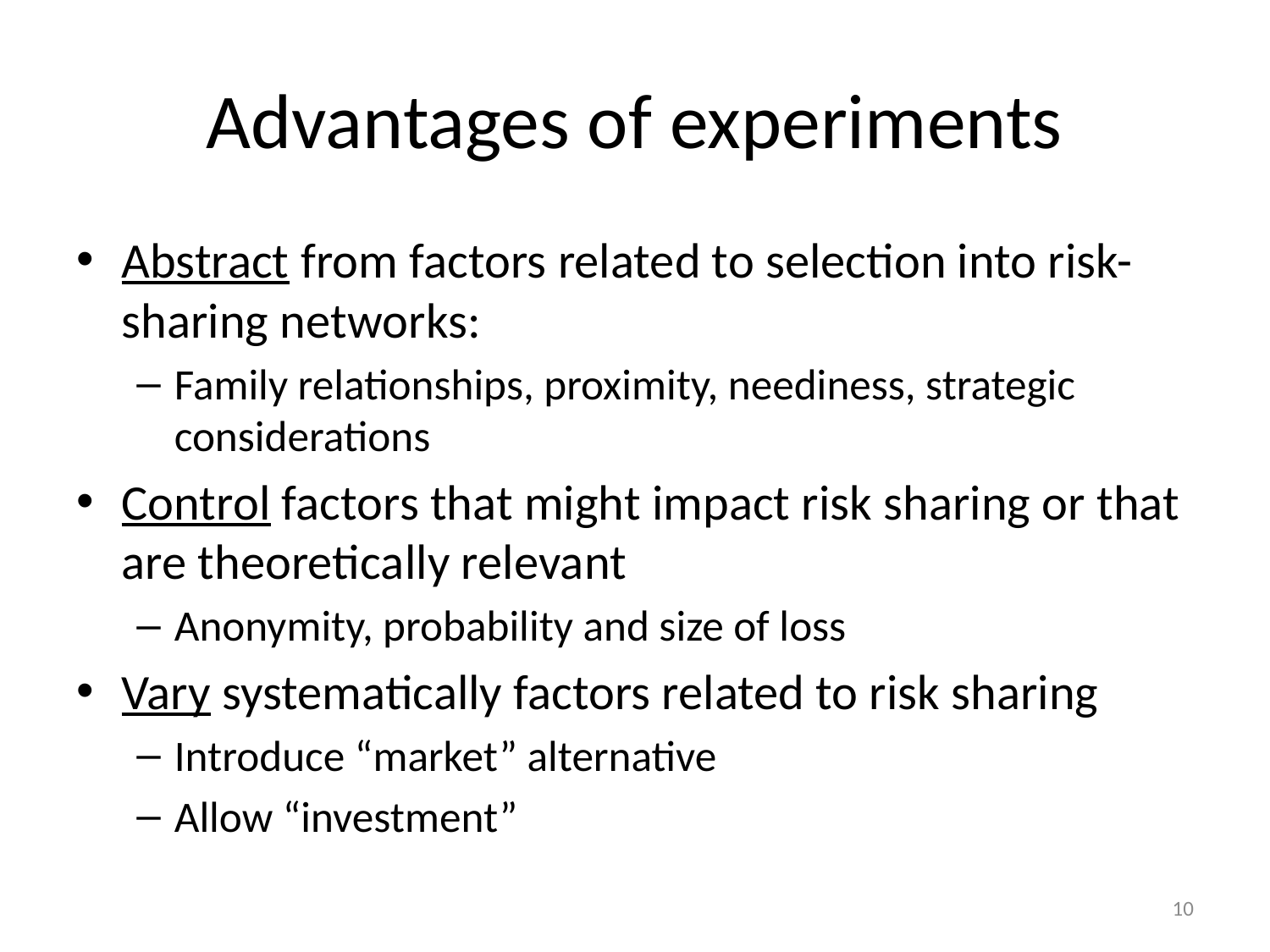

# Advantages of experiments
Abstract from factors related to selection into risk-sharing networks:
Family relationships, proximity, neediness, strategic considerations
Control factors that might impact risk sharing or that are theoretically relevant
Anonymity, probability and size of loss
Vary systematically factors related to risk sharing
Introduce “market” alternative
Allow “investment”
10